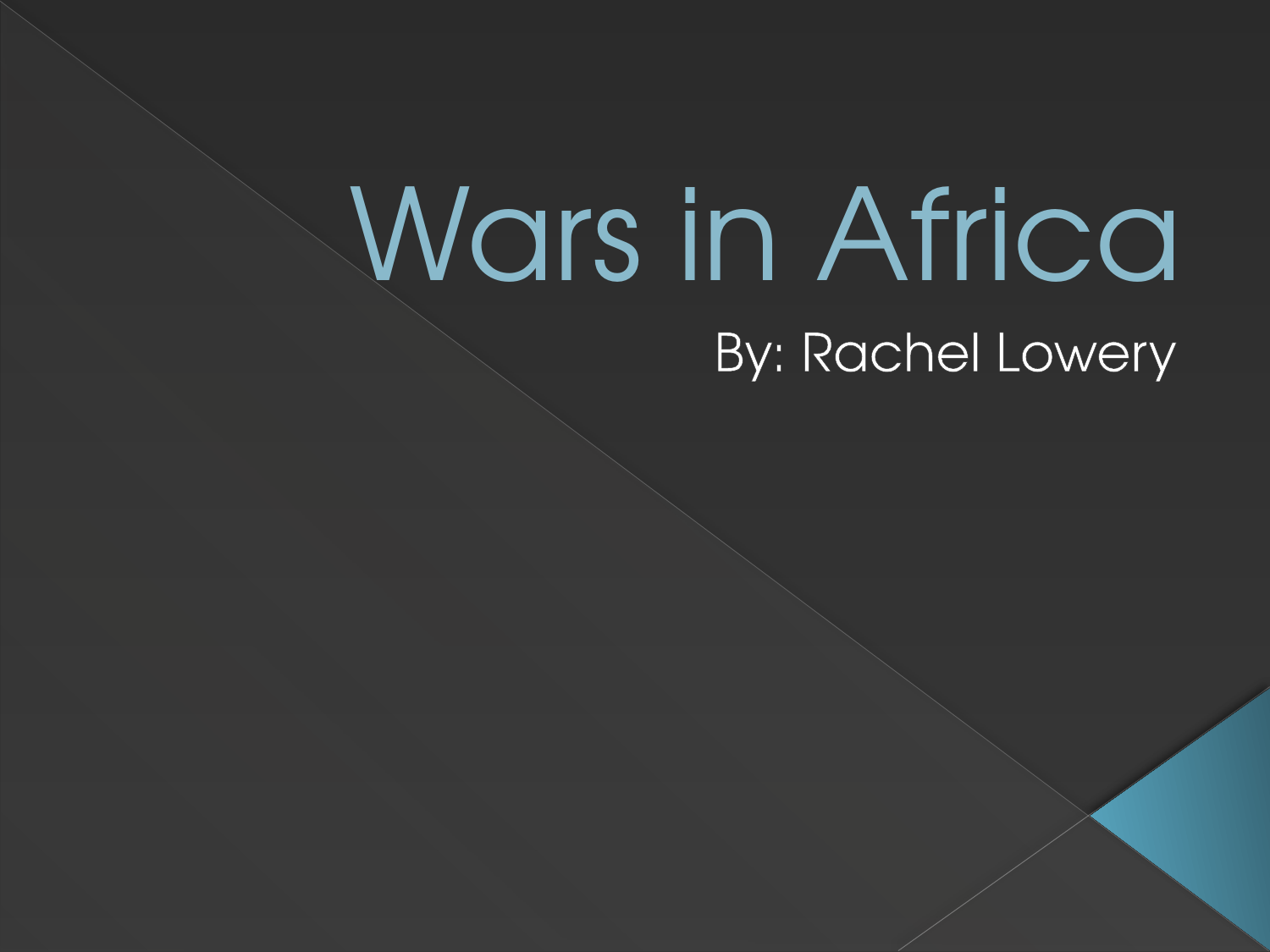

# Wars in Africa
By: Rachel Lowery